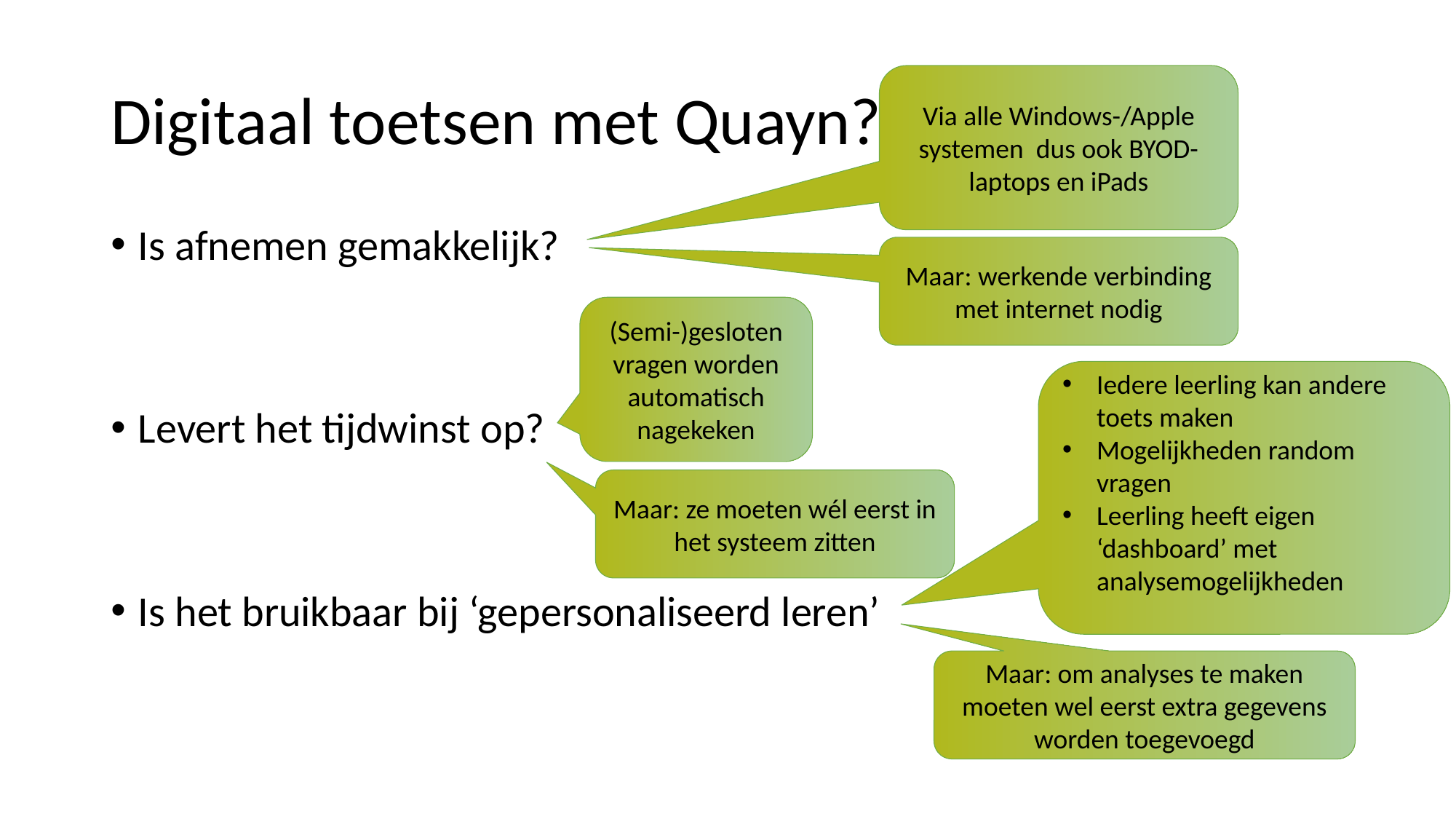

# Digitaal toetsen met Quayn?
Via alle Windows-/Apple systemen  dus ook BYOD-laptops en iPads
Is afnemen gemakkelijk?

Levert het tijdwinst op?

Is het bruikbaar bij ‘gepersonaliseerd leren’
Maar: werkende verbinding met internet nodig
(Semi-)gesloten vragen worden automatisch nagekeken
Iedere leerling kan andere toets maken
Mogelijkheden random vragen
Leerling heeft eigen ‘dashboard’ met analysemogelijkheden

Maar: ze moeten wél eerst in het systeem zitten
Maar: om analyses te maken moeten wel eerst extra gegevens worden toegevoegd